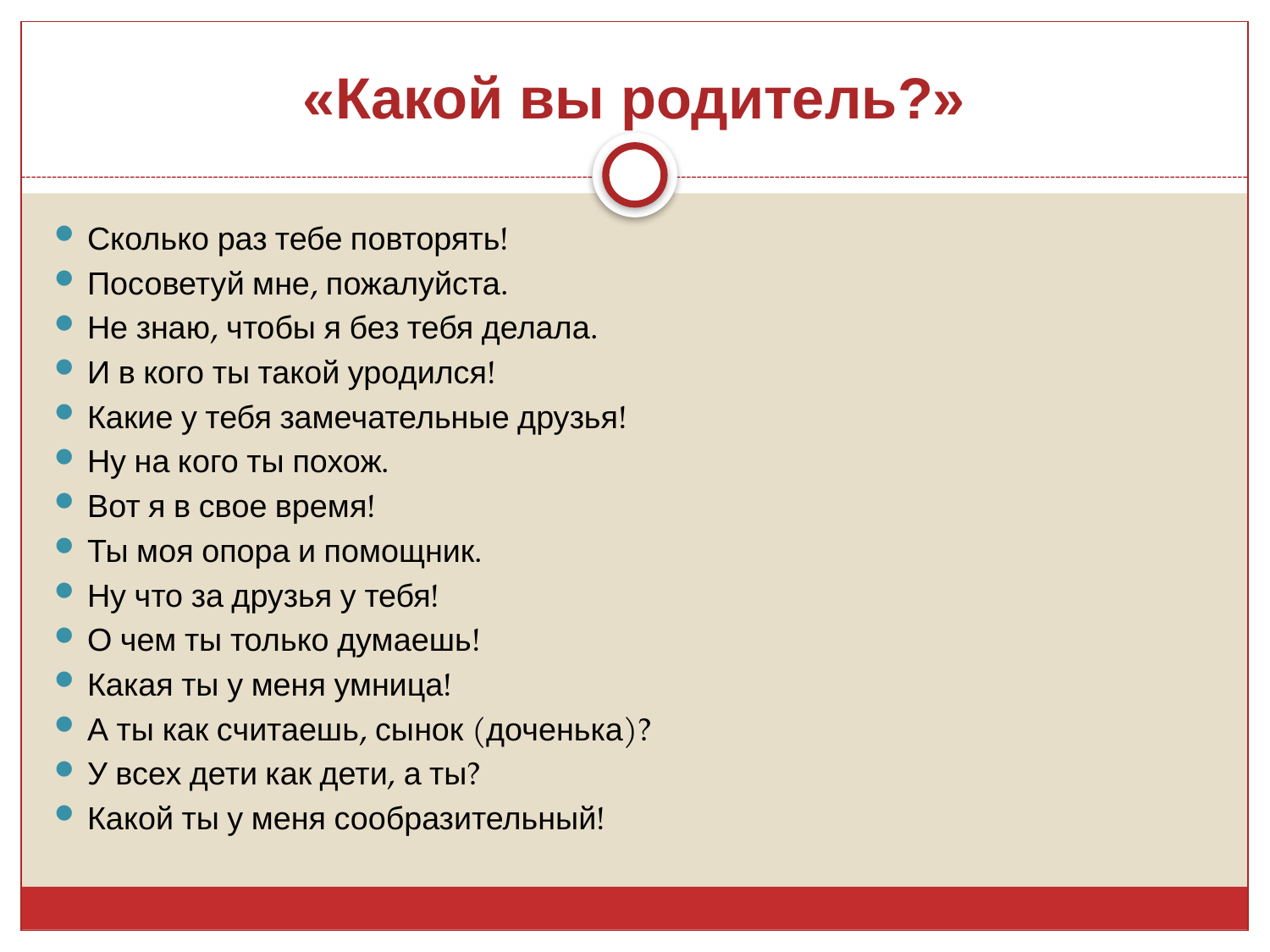

# «Какой вы родитель?»
Сколько раз тебе повторять!
Посоветуй мне, пожалуйста.
Не знаю, чтобы я без тебя делала.
И в кого ты такой уродился!
Какие у тебя замечательные друзья!
Ну на кого ты похож.
Вот я в свое время!
Ты моя опора и помощник.
Ну что за друзья у тебя!
О чем ты только думаешь!
Какая ты у меня умница!
А ты как считаешь, сынок (доченька)?
У всех дети как дети, а ты?
Какой ты у меня сообразительный!